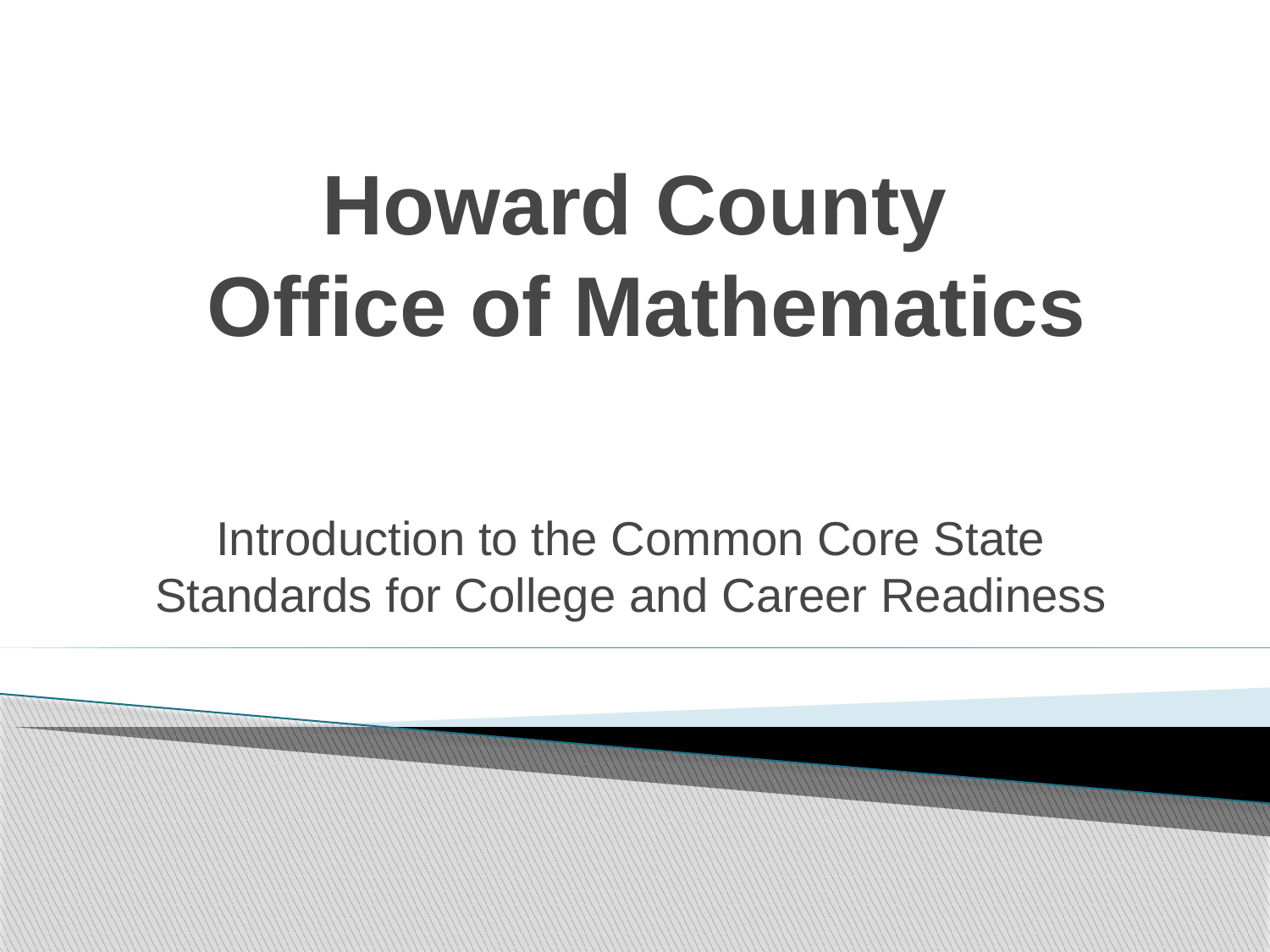

# Howard County Office of Mathematics
Introduction to the Common Core State Standards for College and Career Readiness